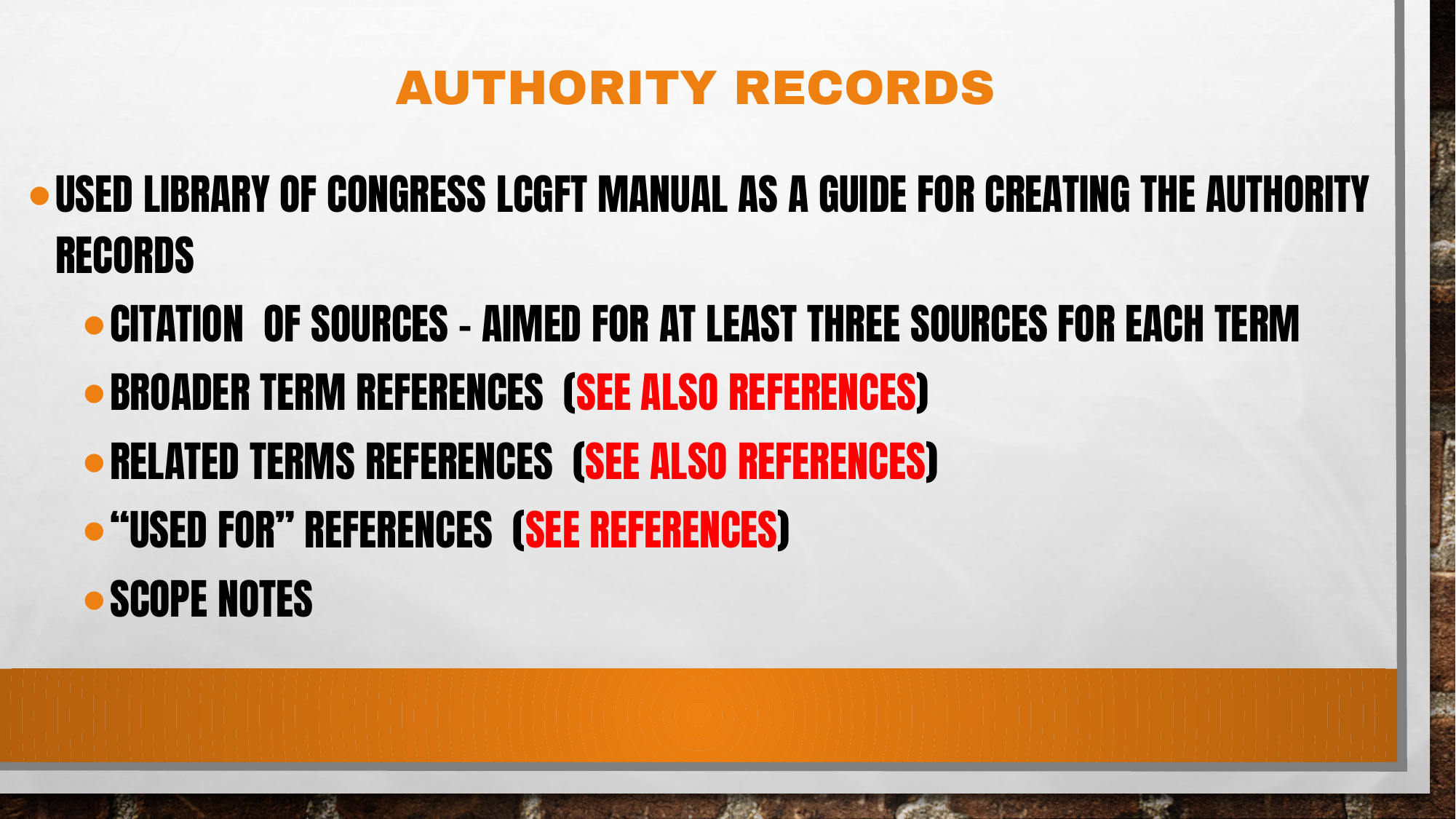

# Authority records

Used Library of congress lcgft manual as A guide for creating the authority records
Citation  of sources – aimed for at least three sources for each term
Broader term references  (see also references)
Related terms references  (see also references)
“USED FOR” references  (see references)
Scope notes